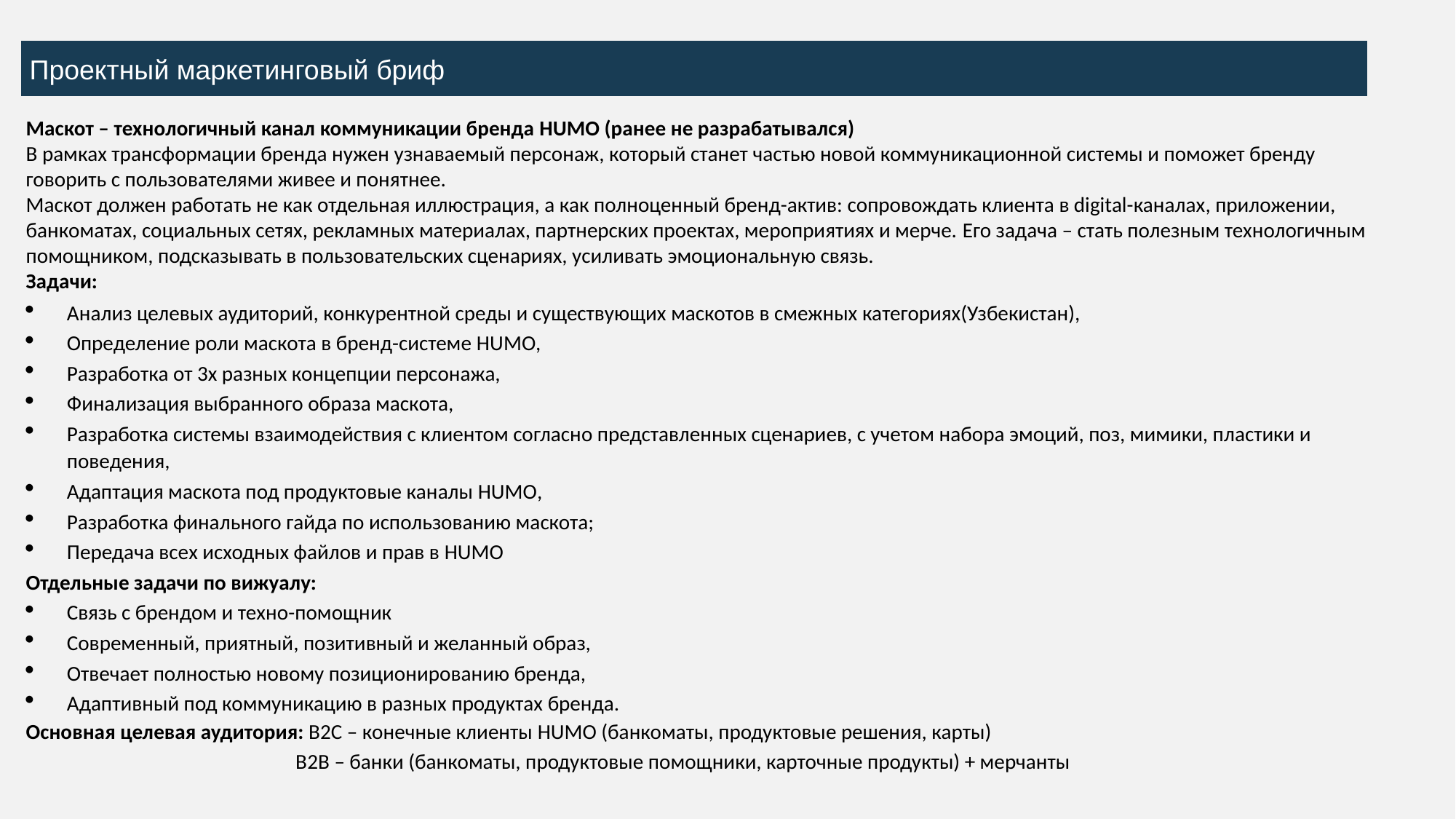

Проектный маркетинговый бриф
Маскот – технологичный канал коммуникации бренда HUMO (ранее не разрабатывался)
В рамках трансформации бренда нужен узнаваемый персонаж, который станет частью новой коммуникационной системы и поможет бренду говорить с пользователями живее и понятнее.
Маскот должен работать не как отдельная иллюстрация, а как полноценный бренд-актив: сопровождать клиента в digital-каналах, приложении, банкоматах, социальных сетях, рекламных материалах, партнерских проектах, мероприятиях и мерче. Его задача – стать полезным технологичным помощником, подсказывать в пользовательских сценариях, усиливать эмоциональную связь.
Задачи:
Анализ целевых аудиторий, конкурентной среды и существующих маскотов в смежных категориях(Узбекистан),
Определение роли маскота в бренд-системе HUMO,
Разработка от 3х разных концепции персонажа,
Финализация выбранного образа маскота,
Разработка системы взаимодействия с клиентом согласно представленных сценариев, с учетом набора эмоций, поз, мимики, пластики и поведения,
Адаптация маскота под продуктовые каналы HUMO,
Разработка финального гайда по использованию маскота;
Передача всех исходных файлов и прав в HUMO
Отдельные задачи по вижуалу:
Связь с брендом и техно-помощник
Современный, приятный, позитивный и желанный образ,
Отвечает полностью новому позиционированию бренда,
Адаптивный под коммуникацию в разных продуктах бренда.
Основная целевая аудитория: B2C – конечные клиенты HUMO (банкоматы, продуктовые решения, карты)
                                                         B2B – банки (банкоматы, продуктовые помощники, карточные продукты) + мерчанты